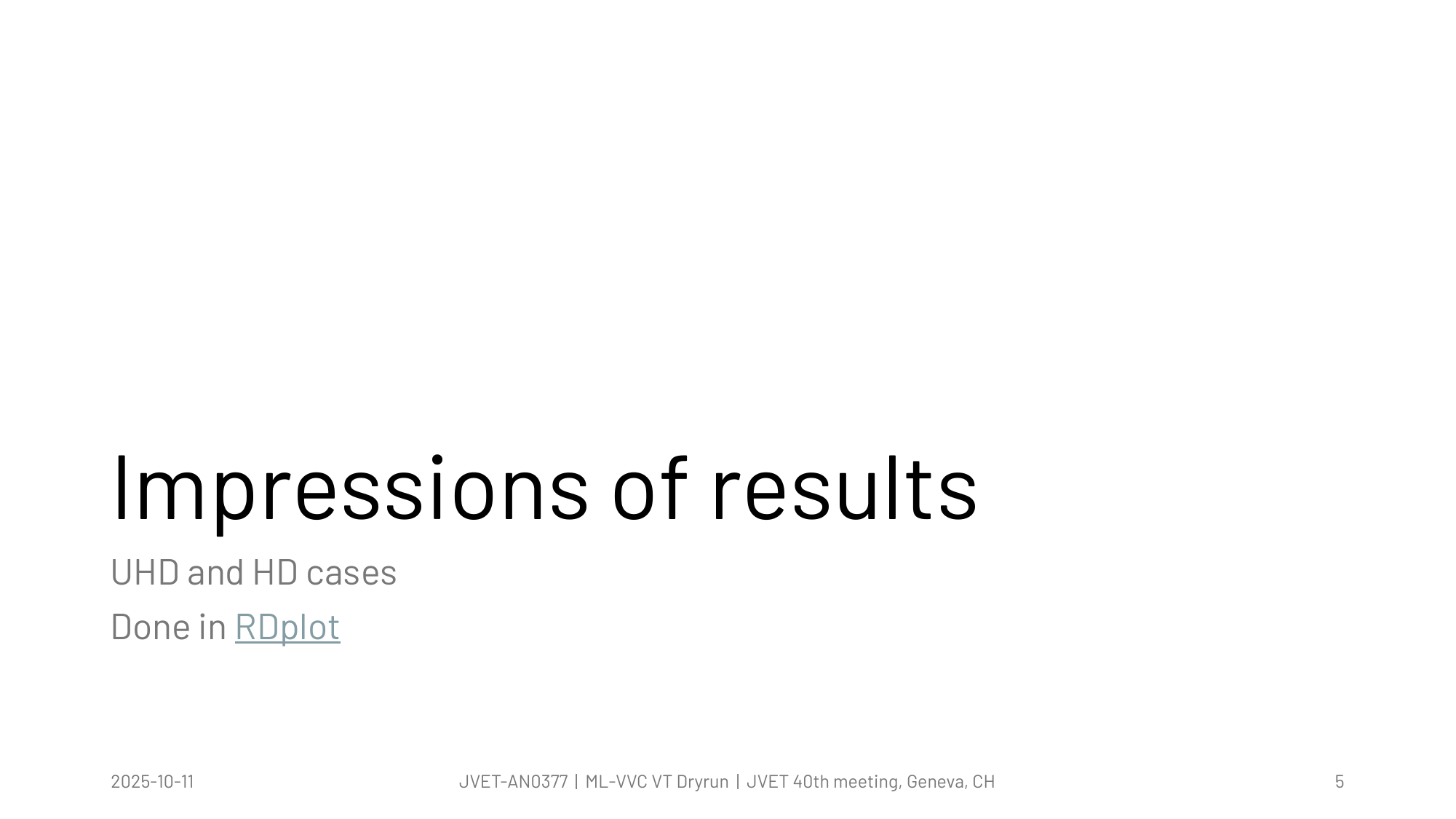

# Impressions of results
UHD and HD cases
Done in RDplot
2025-10-11
JVET-AN0377  |  ML-VVC VT Dryrun  |  JVET 40th meeting, Geneva, CH
5